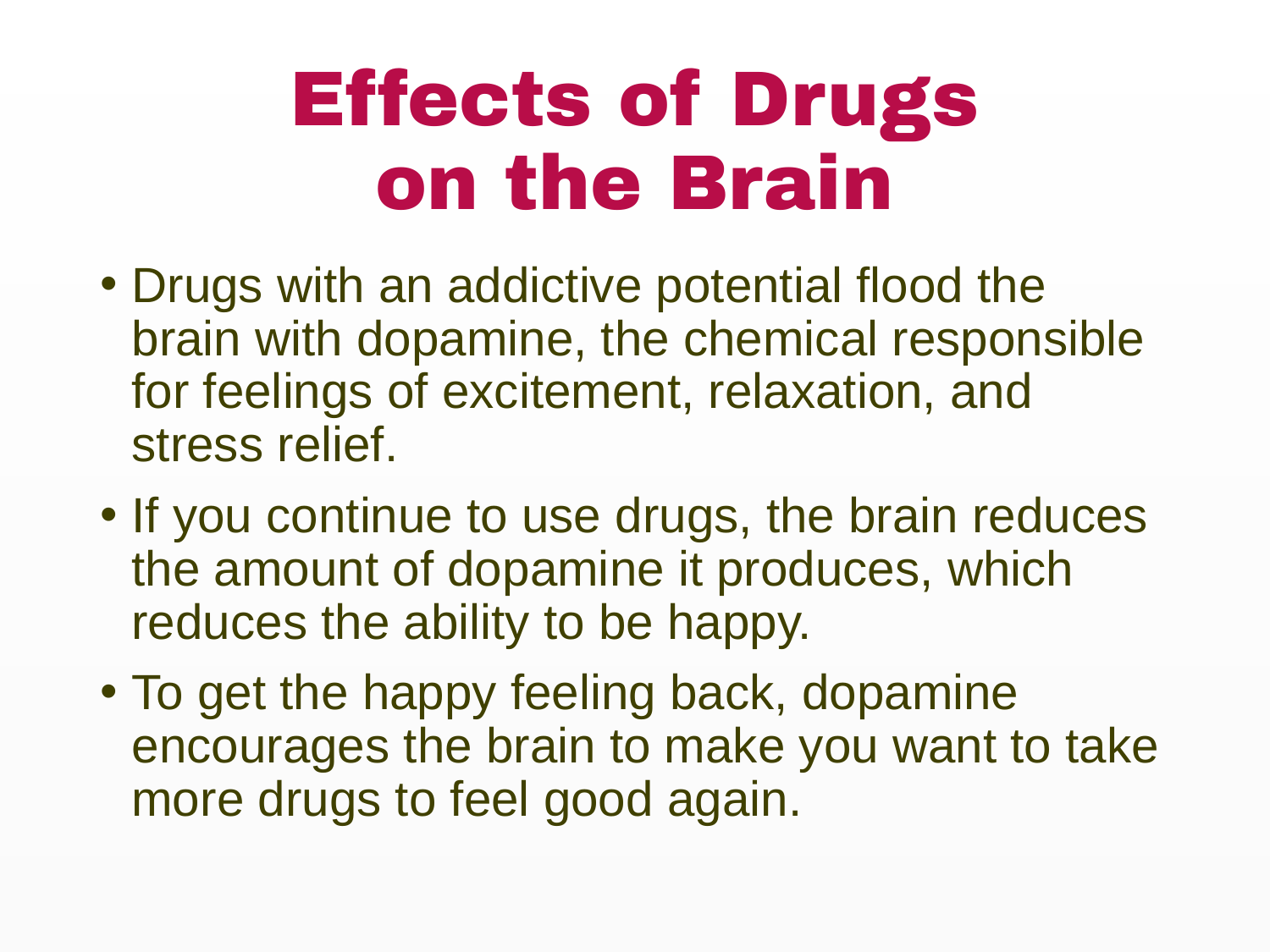

# Effects of Drugs on the Brain
Drugs with an addictive potential flood the brain with dopamine, the chemical responsible for feelings of excitement, relaxation, and stress relief.
If you continue to use drugs, the brain reduces the amount of dopamine it produces, which reduces the ability to be happy.
To get the happy feeling back, dopamine encourages the brain to make you want to take more drugs to feel good again.